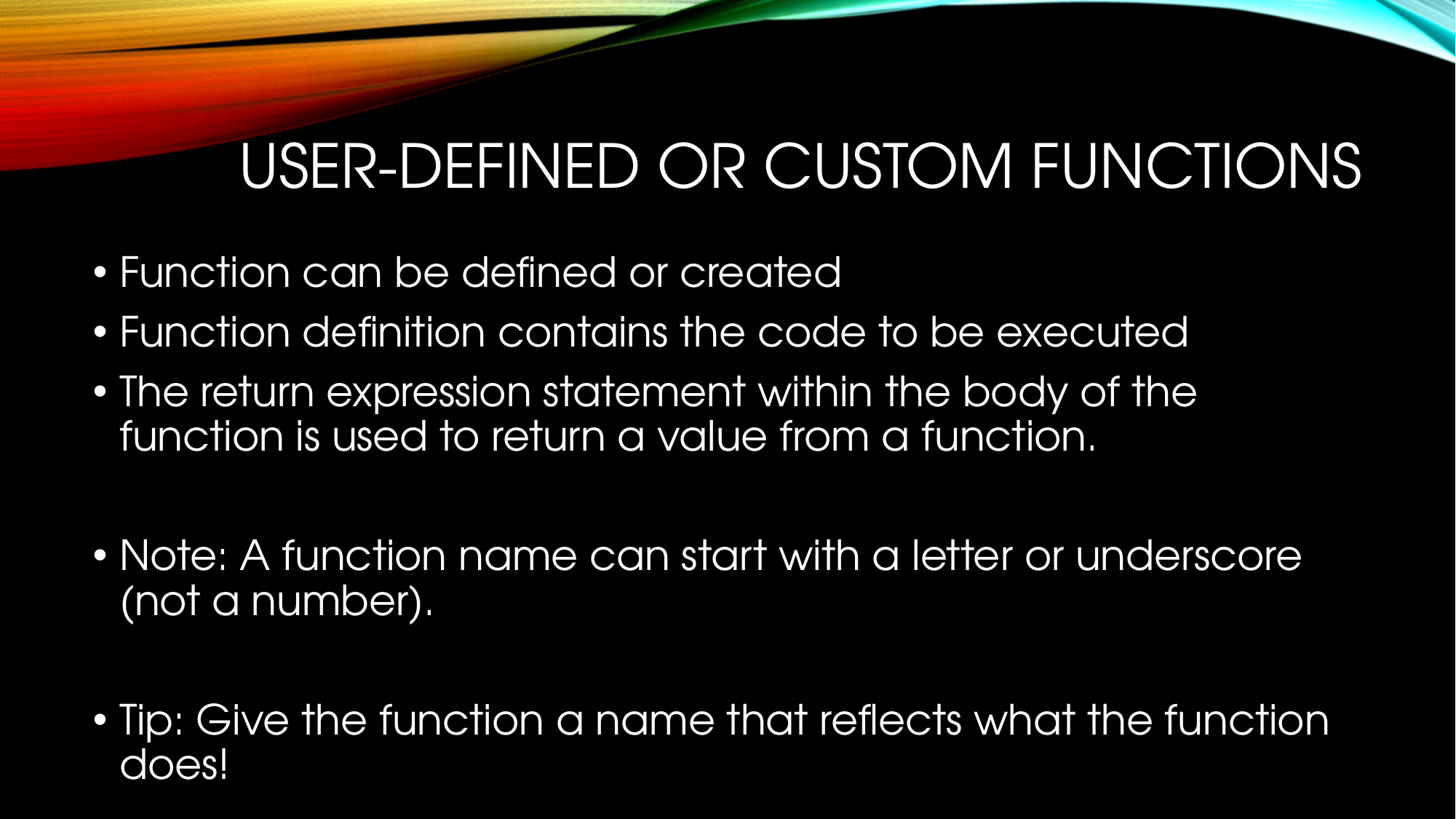

# User-defined or custom Functions
Function can be defined or created
Function definition contains the code to be executed
The return expression statement within the body of the function is used to return a value from a function.

Note: A function name can start with a letter or underscore (not a number).

Tip: Give the function a name that reflects what the function does!